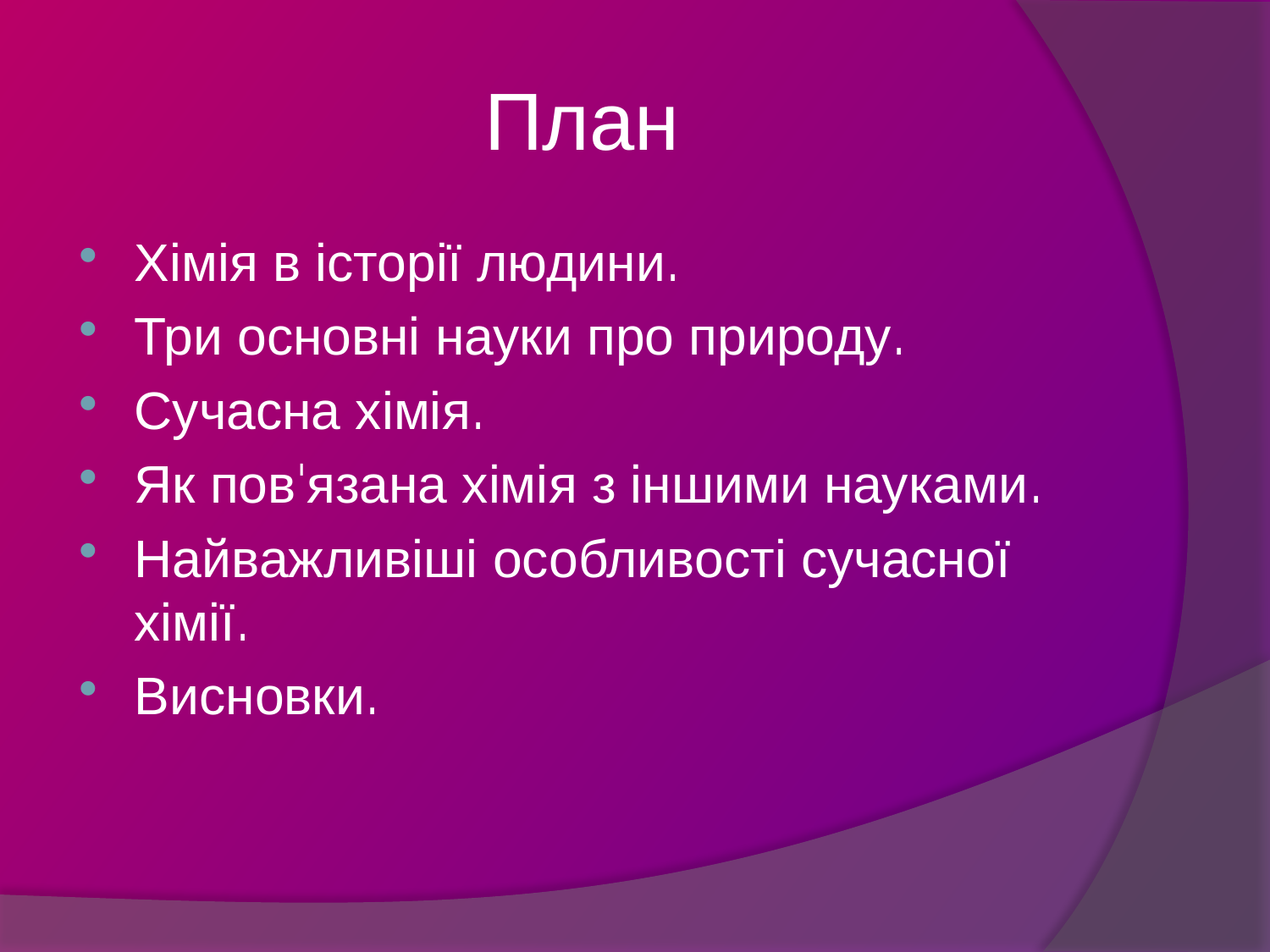

# План
Хімія в історії людини.
Три основні науки про природу.
Сучасна хімія.
Як пов'язана хімія з іншими науками.
Найважливіші особливості сучасної хімії.
Висновки.